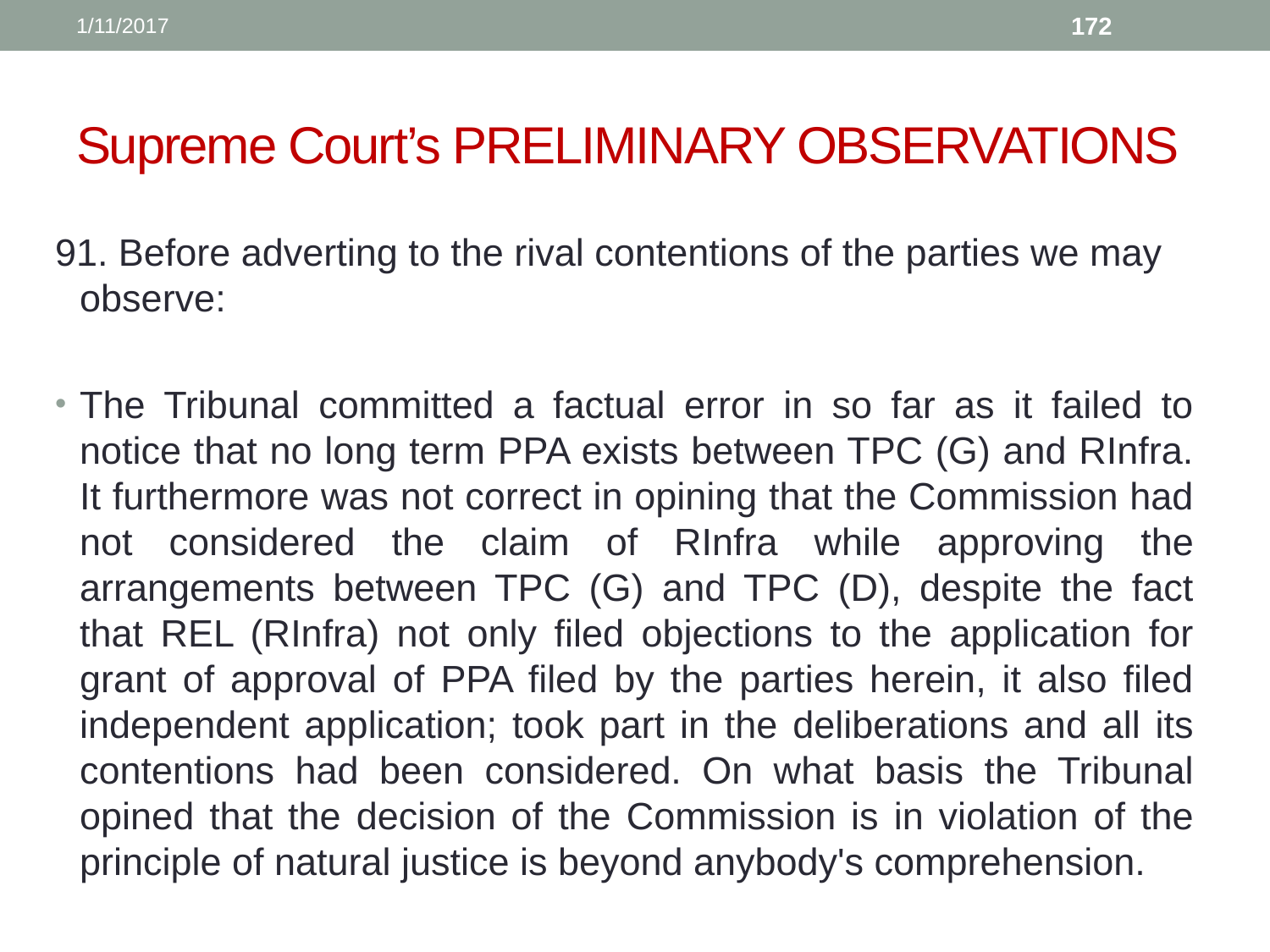

1/11/2017
172
# Supreme Court’s PRELIMINARY OBSERVATIONS
91. Before adverting to the rival contentions of the parties we may observe:

The Tribunal committed a factual error in so far as it failed to notice that no long term PPA exists between TPC (G) and RInfra. It furthermore was not correct in opining that the Commission had not considered the claim of RInfra while approving the arrangements between TPC (G) and TPC (D), despite the fact that REL (RInfra) not only filed objections to the application for grant of approval of PPA filed by the parties herein, it also filed independent application; took part in the deliberations and all its contentions had been considered. On what basis the Tribunal opined that the decision of the Commission is in violation of the principle of natural justice is beyond anybody's comprehension.